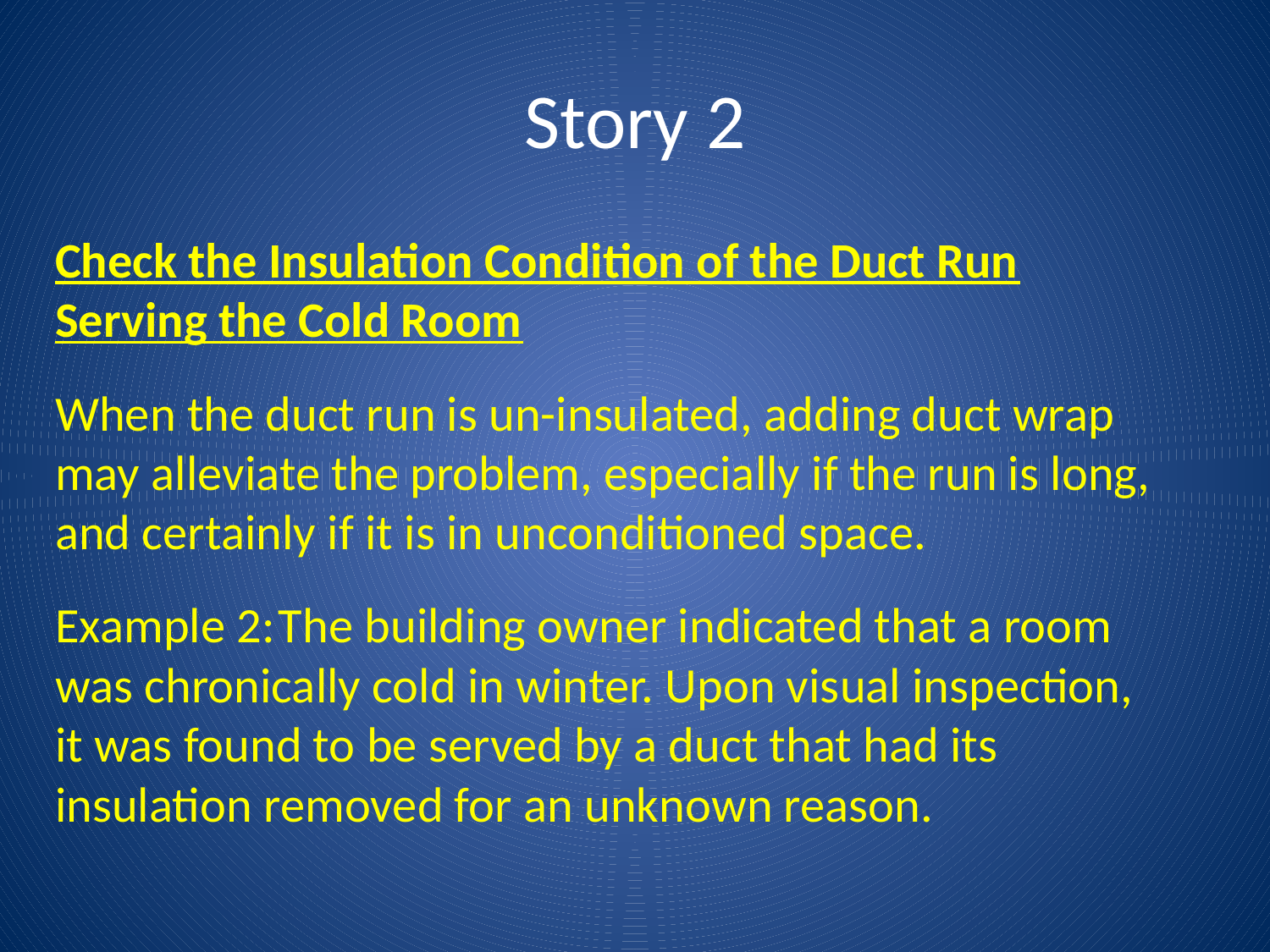

# Story 2
Check the Insulation Condition of the Duct Run Serving the Cold Room

When the duct run is un-insulated, adding duct wrap may alleviate the problem, especially if the run is long, and certainly if it is in unconditioned space.

Example 2:	The building owner indicated that a room was chronically cold in winter. Upon visual inspection, it was found to be served by a duct that had its insulation removed for an unknown reason.